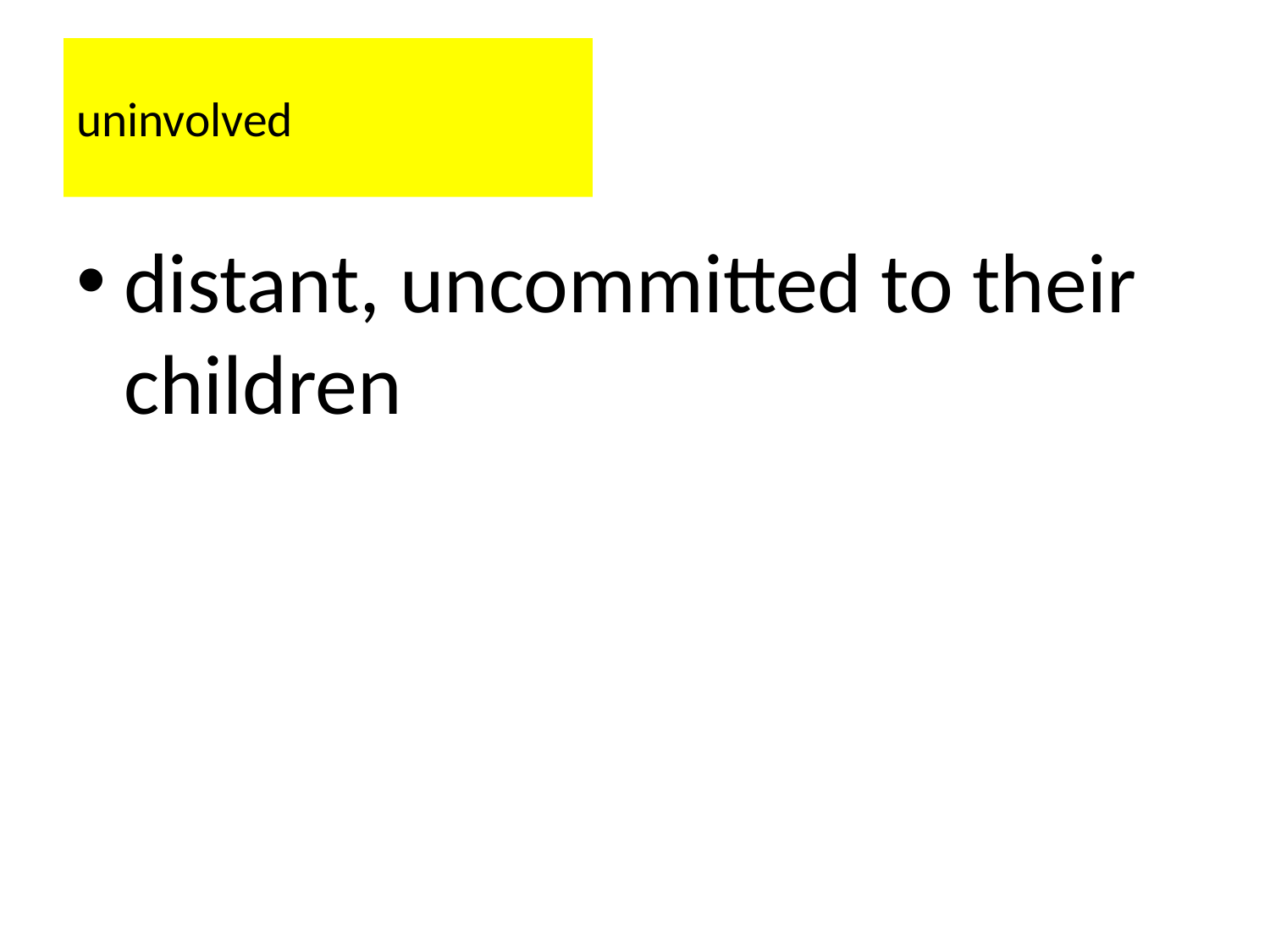

# uninvolved
distant, uncommitted to their children